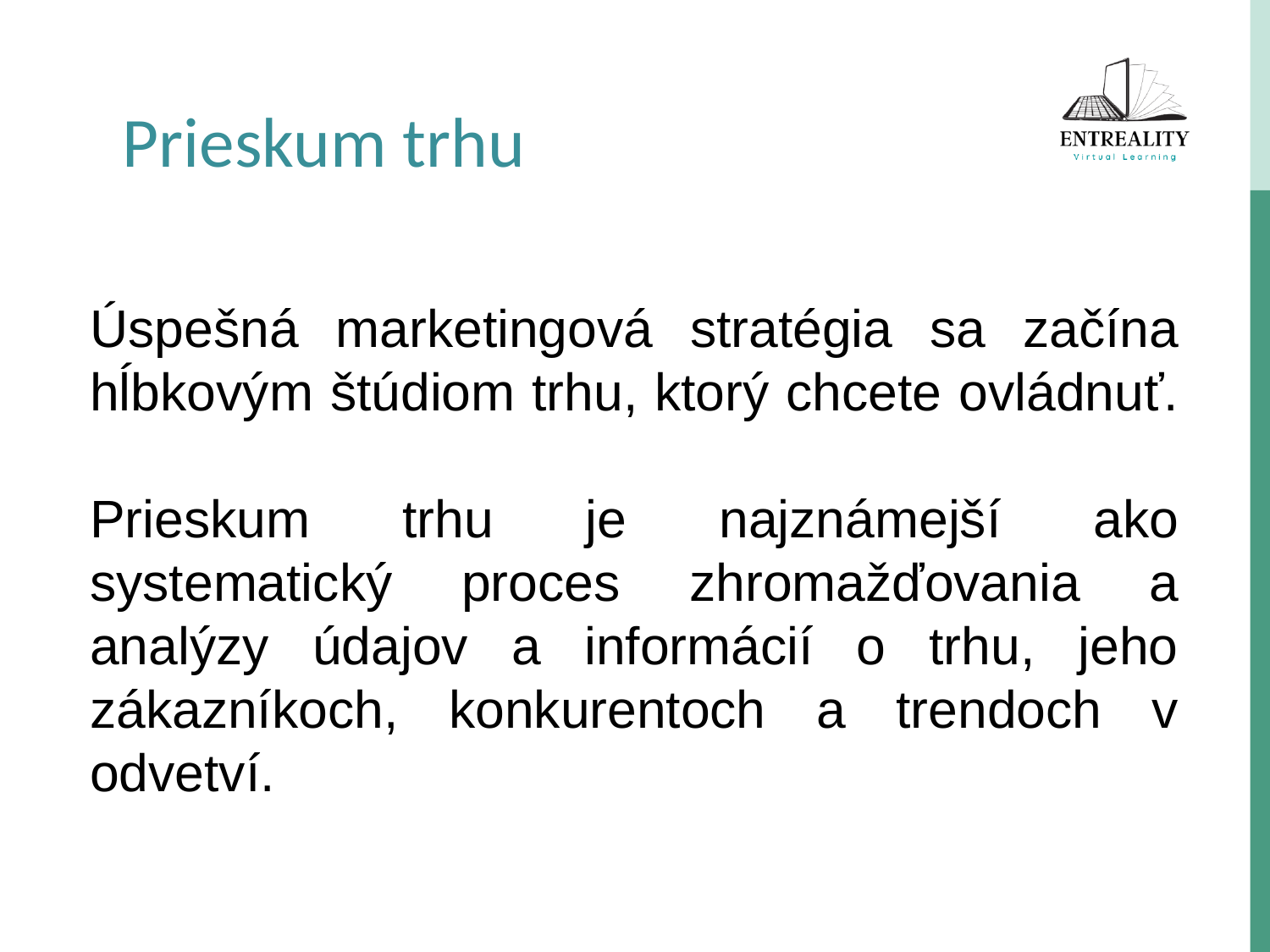

Prieskum trhu
Úspešná marketingová stratégia sa začína hĺbkovým štúdiom trhu, ktorý chcete ovládnuť.

Prieskum trhu je najznámejší ako systematický proces zhromažďovania a analýzy údajov a informácií o trhu, jeho zákazníkoch, konkurentoch a trendoch v odvetví.